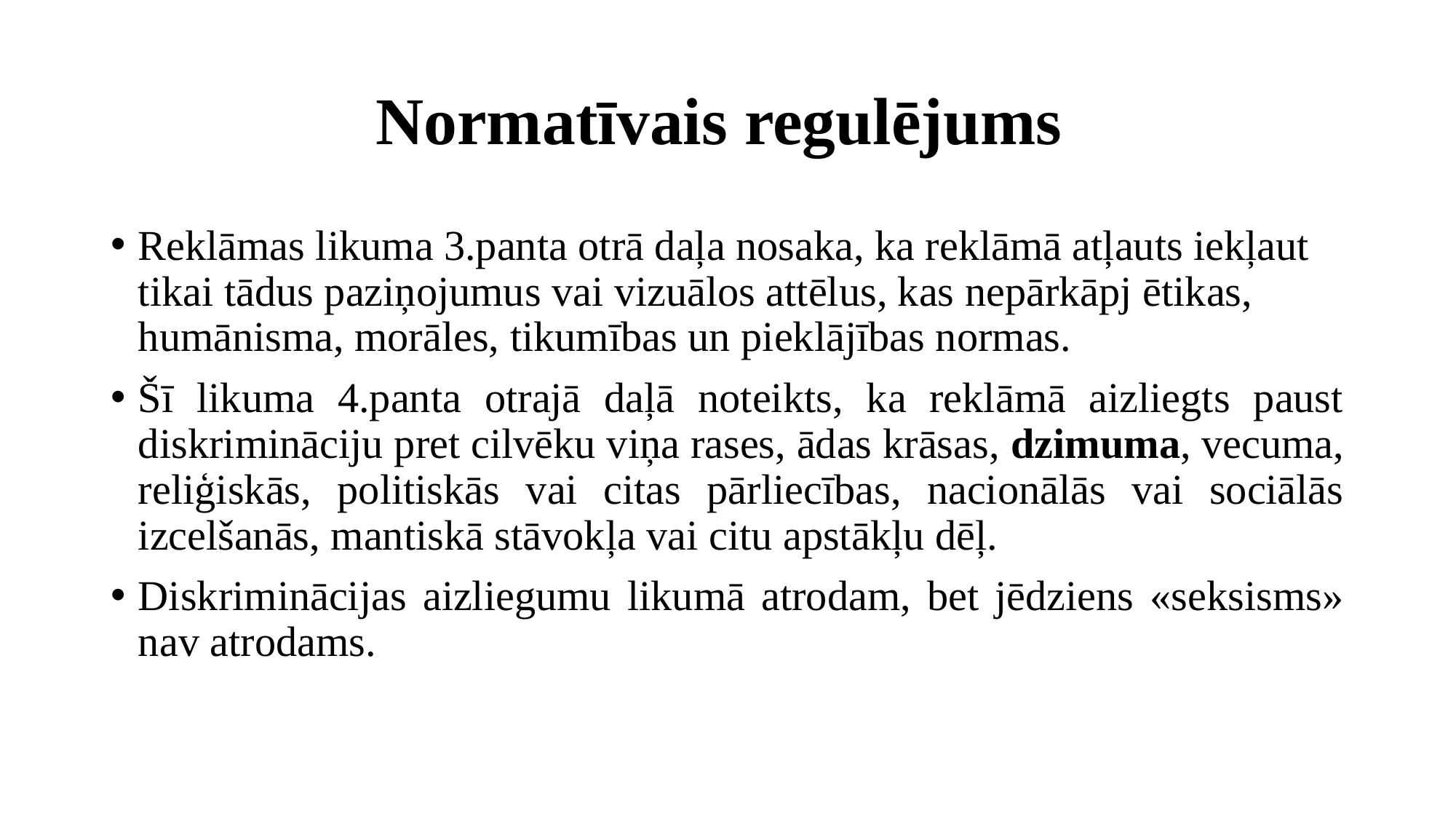

# Normatīvais regulējums
Reklāmas likuma 3.panta otrā daļa nosaka, ka reklāmā atļauts iekļaut tikai tādus paziņojumus vai vizuālos attēlus, kas nepārkāpj ētikas, humānisma, morāles, tikumības un pieklājības normas.
Šī likuma 4.panta otrajā daļā noteikts, ka reklāmā aizliegts paust diskrimināciju pret cilvēku viņa rases, ādas krāsas, dzimuma, vecuma, reliģiskās, politiskās vai citas pārliecības, nacionālās vai sociālās izcelšanās, mantiskā stāvokļa vai citu apstākļu dēļ.
Diskriminācijas aizliegumu likumā atrodam, bet jēdziens «seksisms» nav atrodams.